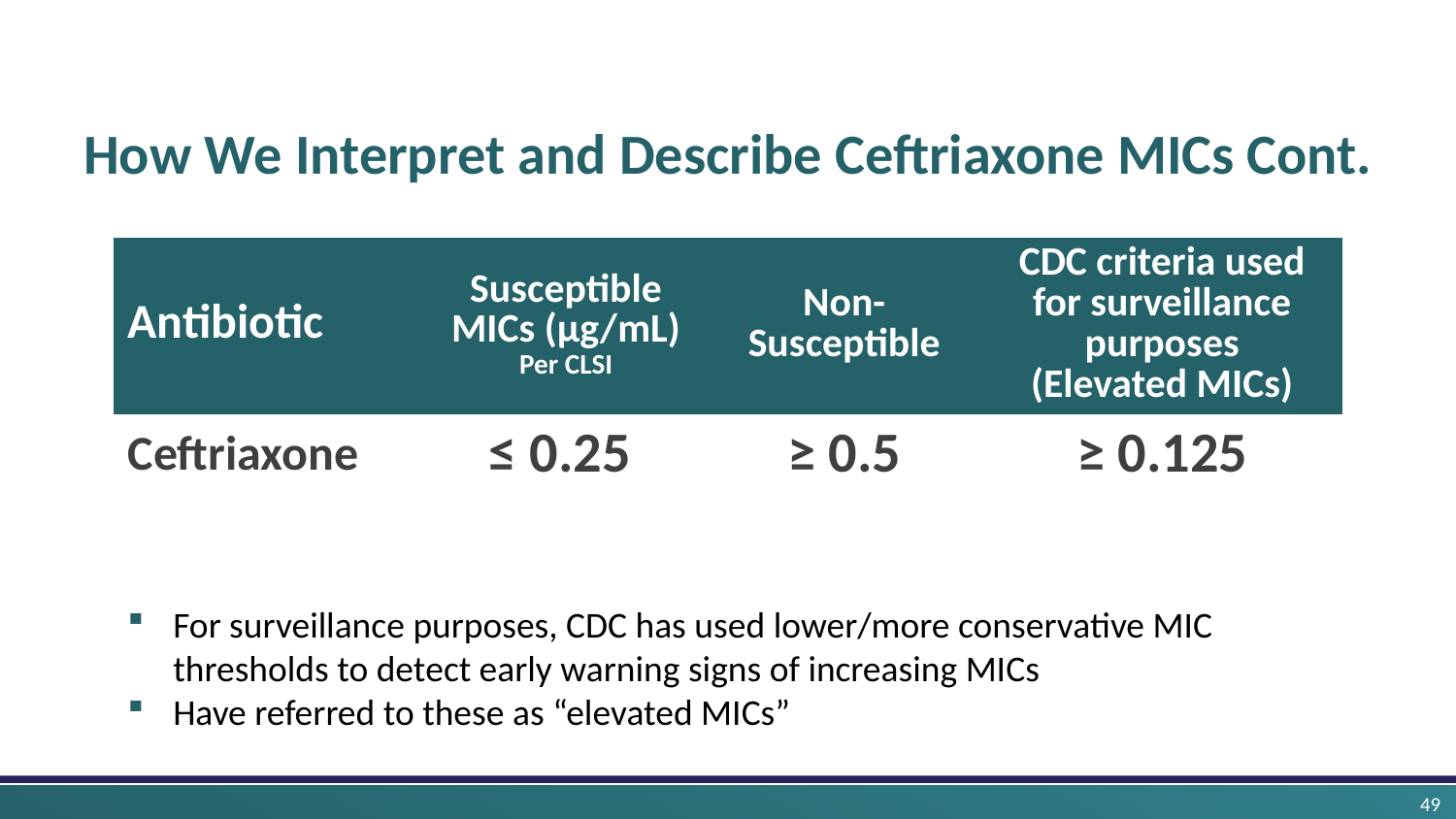

# How We Interpret and Describe Ceftriaxone MICs Cont.
| Antibiotic | Susceptible MICs (µg/mL) Per CLSI | Non-Susceptible | CDC criteria used for surveillance purposes (Elevated MICs) |
| --- | --- | --- | --- |
| Ceftriaxone | ≤ 0.25 | ≥ 0.5 | ≥ 0.125 |
For surveillance purposes, CDC has used lower/more conservative MIC thresholds to detect early warning signs of increasing MICs
Have referred to these as “elevated MICs”
49